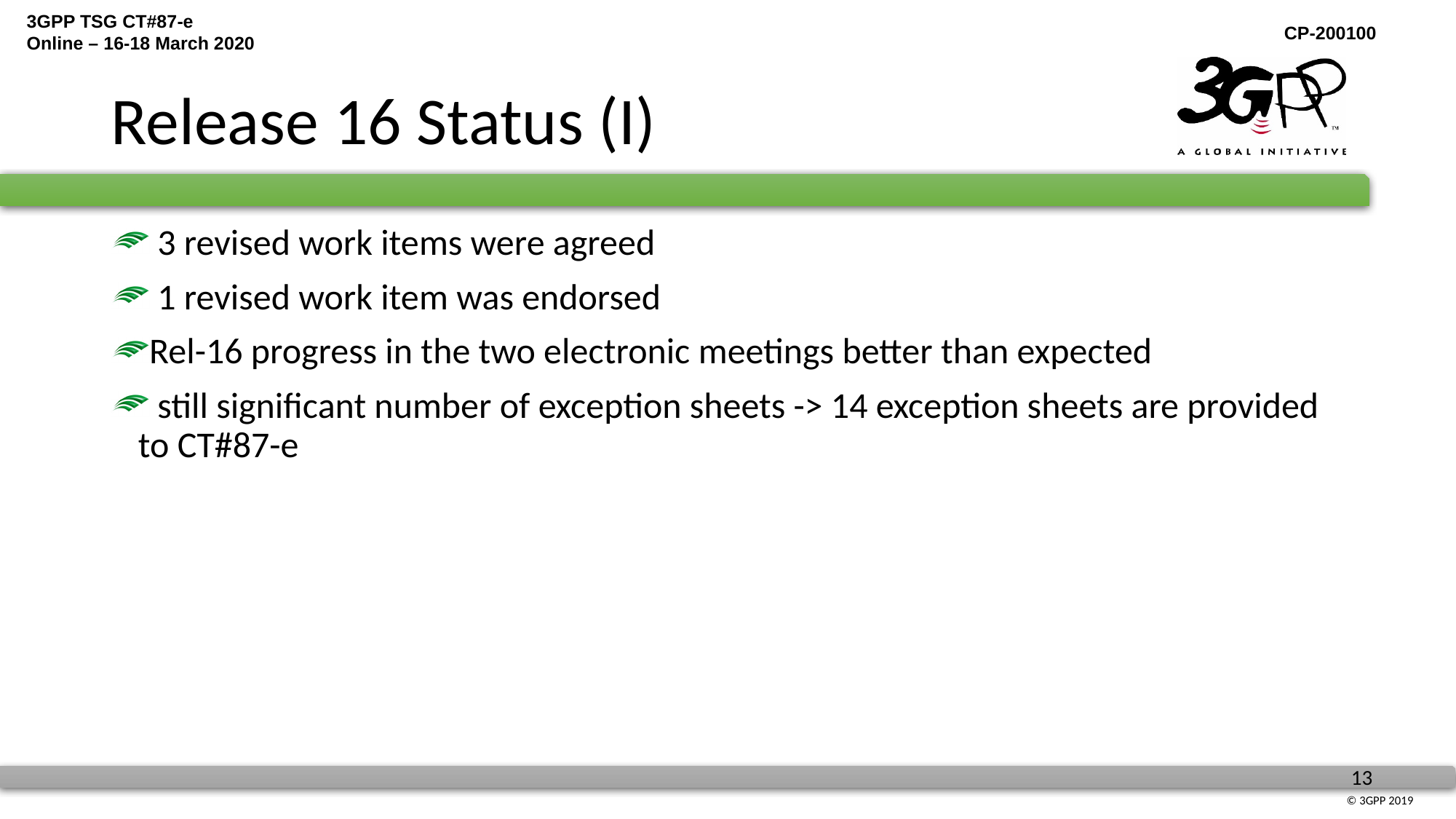

# Release 16 Status (I)
 3 revised work items were agreed
 1 revised work item was endorsed
Rel-16 progress in the two electronic meetings better than expected
 still significant number of exception sheets -> 14 exception sheets are provided to CT#87-e